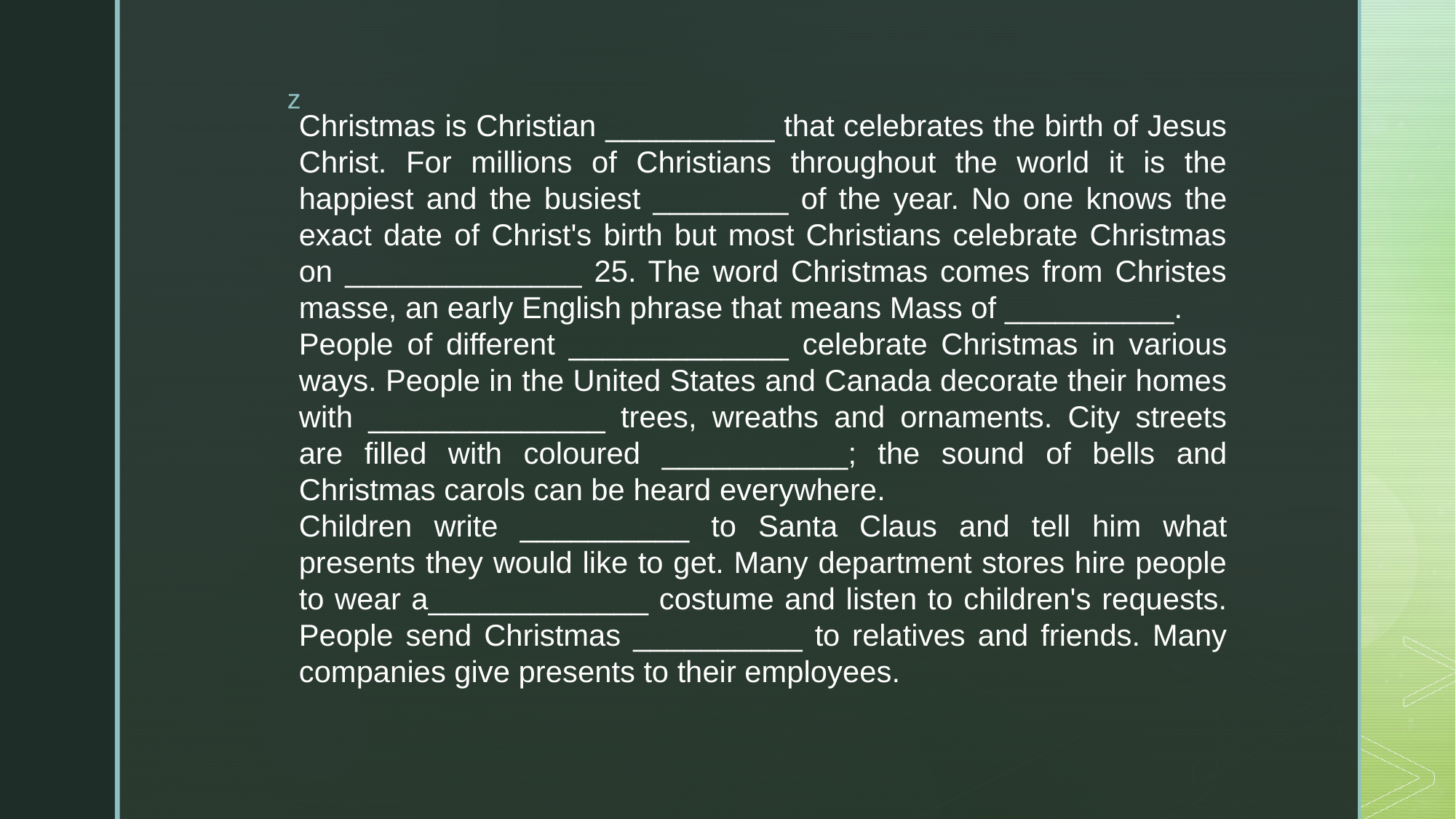

Christmas is Christian __________ that celebrates the birth of Jesus Christ. For millions of Christians throughout the world it is the happiest and the busiest ________ of the year. No one knows the exact date of Christ's birth but most Christians celebrate Christmas on ______________ 25. The word Christmas comes from Christes masse, an early English phrase that means Mass of __________.
People of different _____________ celebrate Christmas in various ways. People in the United States and Canada decorate their homes with ______________ trees, wreaths and ornaments. City streets are filled with coloured ___________; the sound of bells and Christmas carols can be heard everywhere.
Children write __________ to Santa Claus and tell him what presents they would like to get. Many department stores hire people to wear a_____________ costume and listen to children's requests. People send Christmas __________ to relatives and friends. Many companies give presents to their employees.